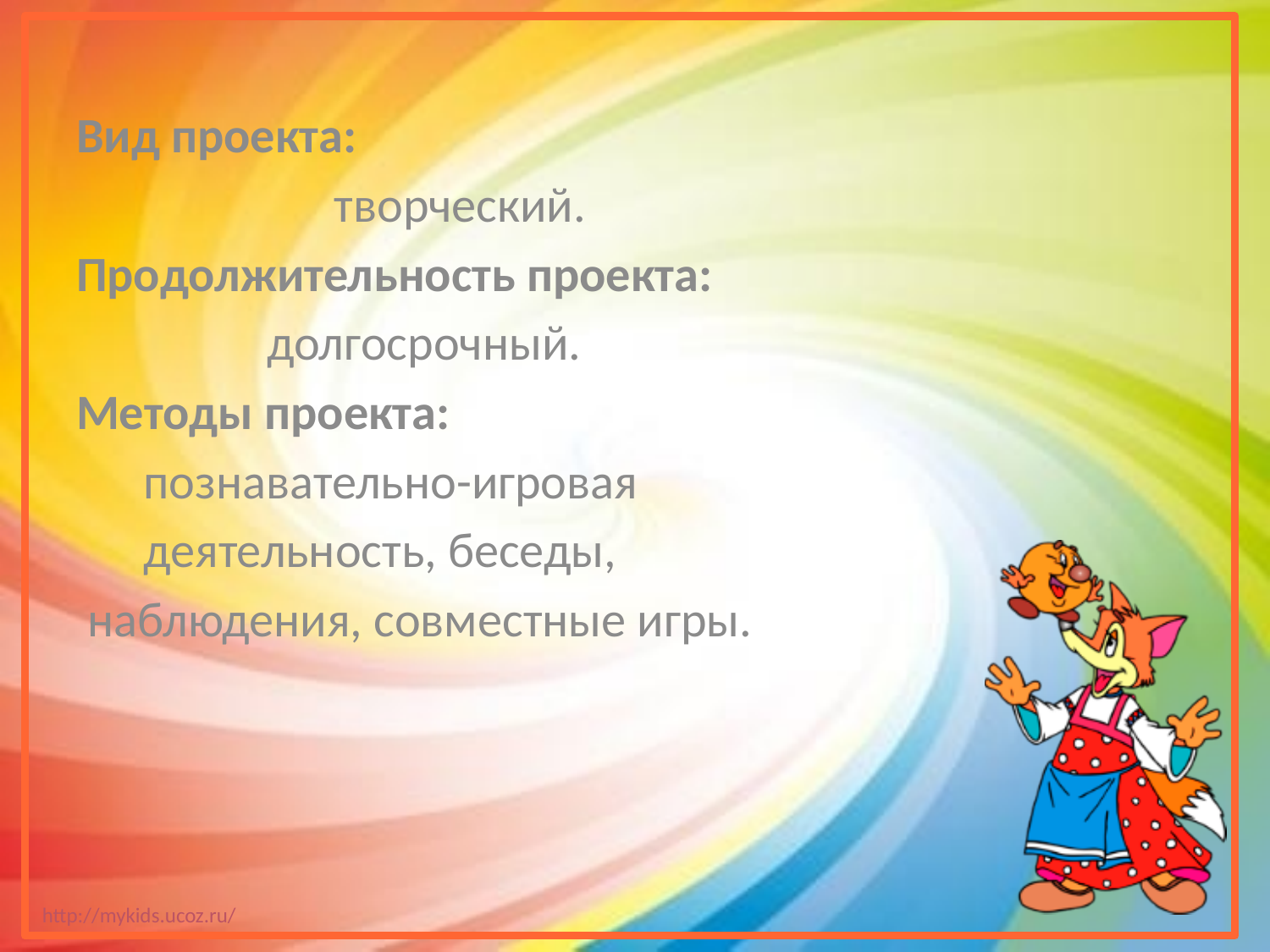

Вид проекта:
                       творческий.
Продолжительность проекта:
                 долгосрочный.
Методы проекта:
      познавательно-игровая
      деятельность, беседы,
 наблюдения, совместные игры.